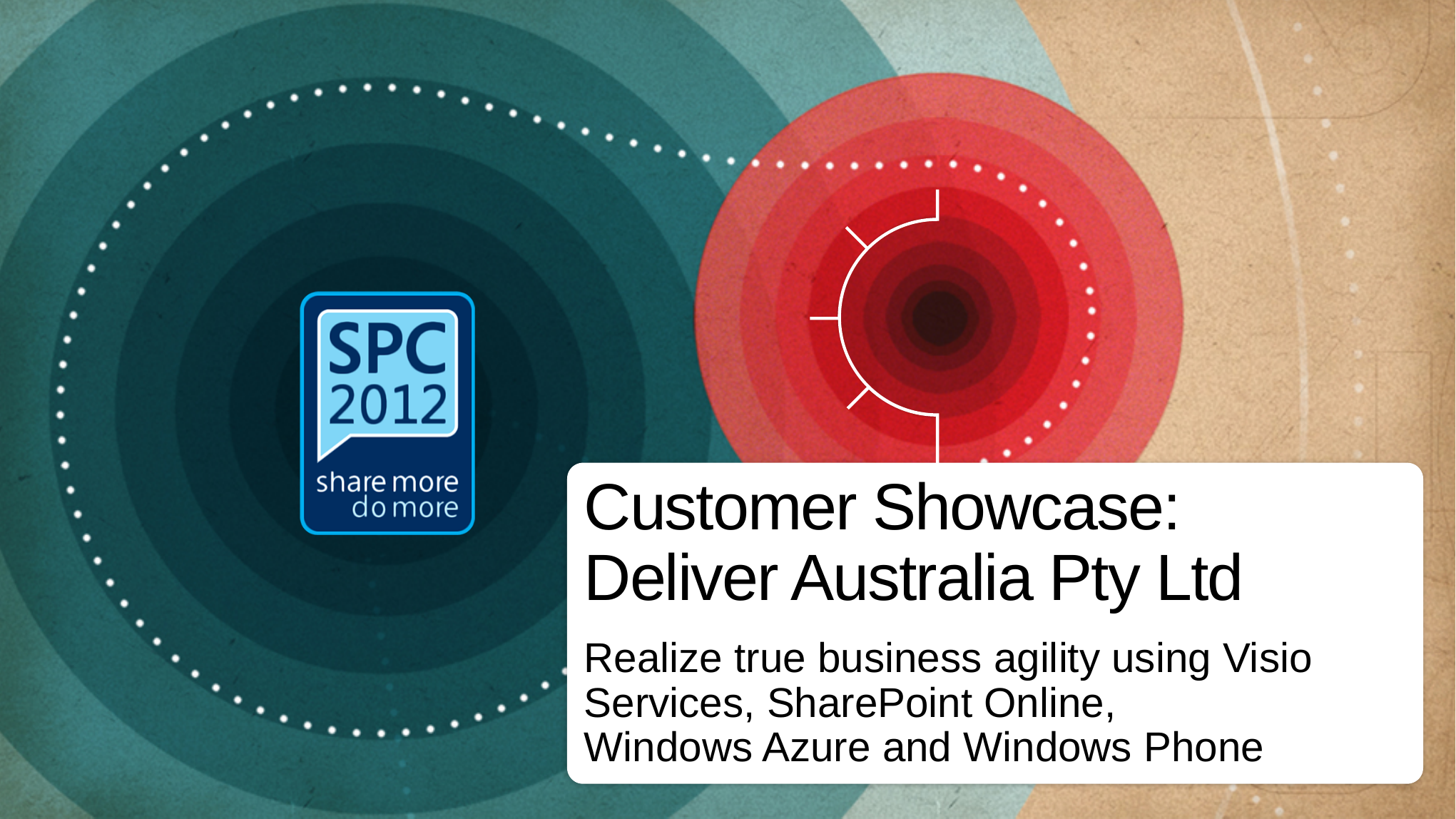

# Customer Showcase: Deliver Australia Pty Ltd
Realize true business agility using Visio Services, SharePoint Online,
Windows Azure and Windows Phone